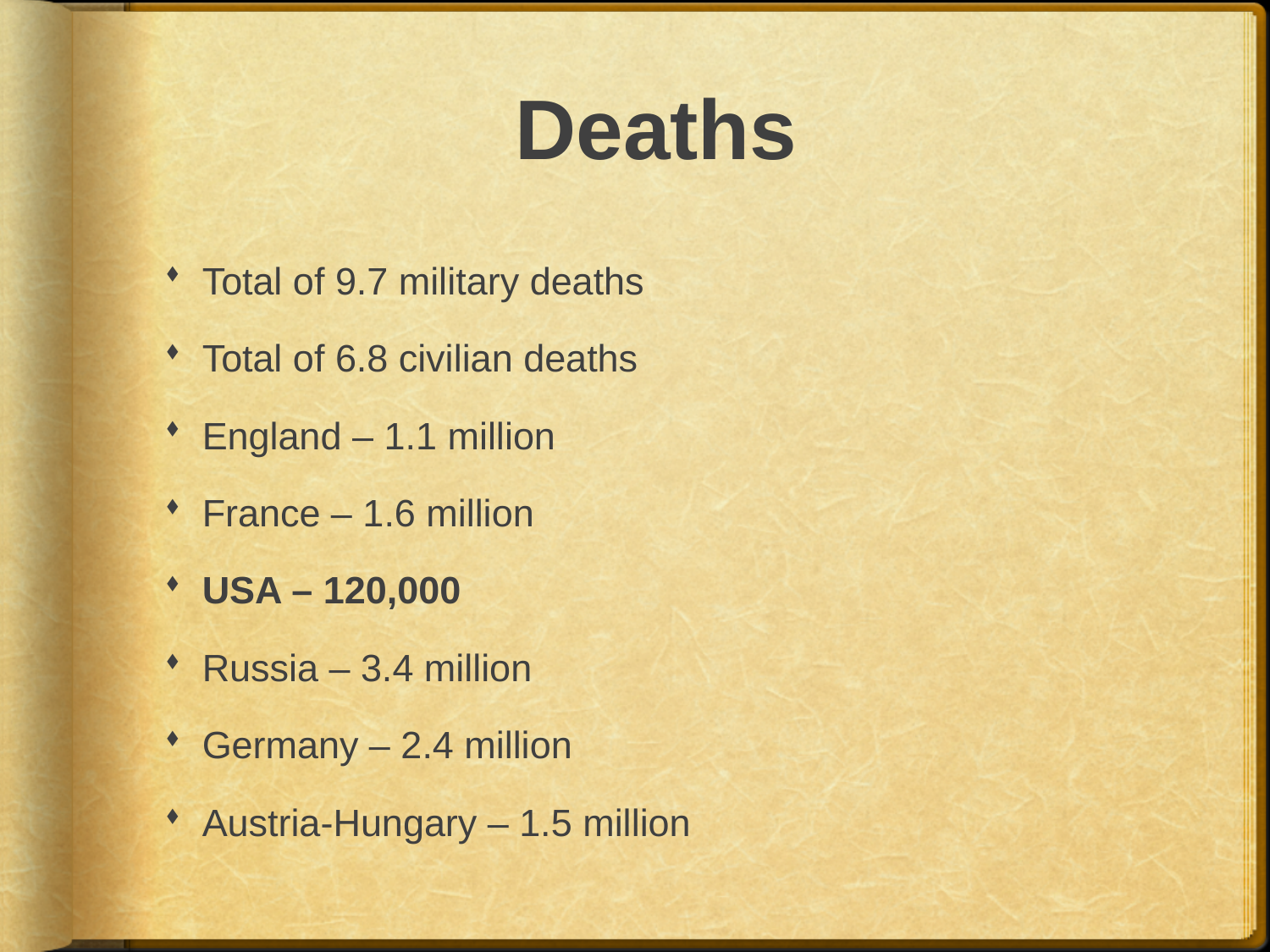

# Deaths
Total of 9.7 military deaths
Total of 6.8 civilian deaths
England – 1.1 million
France – 1.6 million
USA – 120,000
Russia – 3.4 million
Germany – 2.4 million
Austria-Hungary – 1.5 million